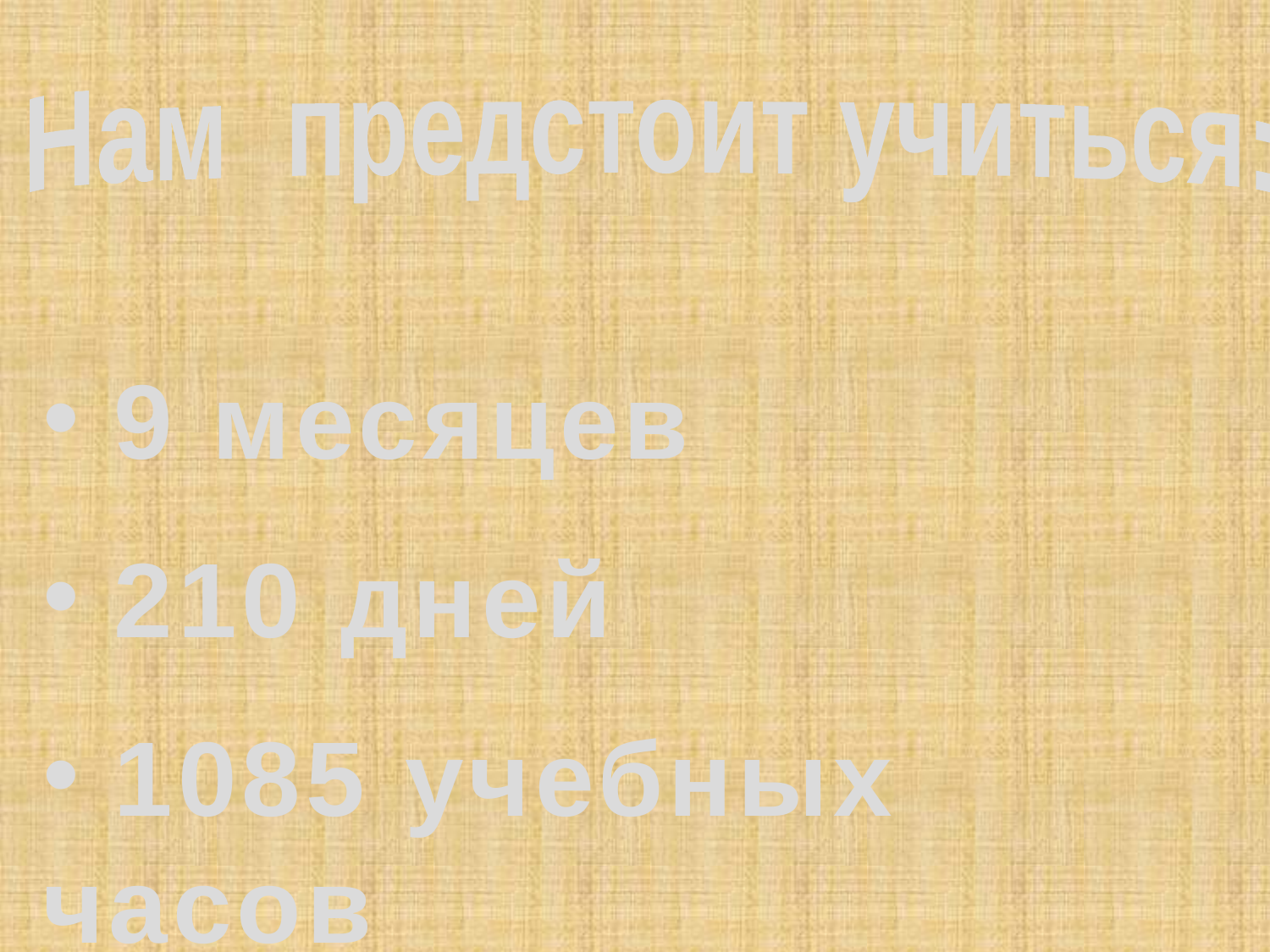

Нам  предстоит учиться:
 9 месяцев
 210 дней
 1085 учебных часов